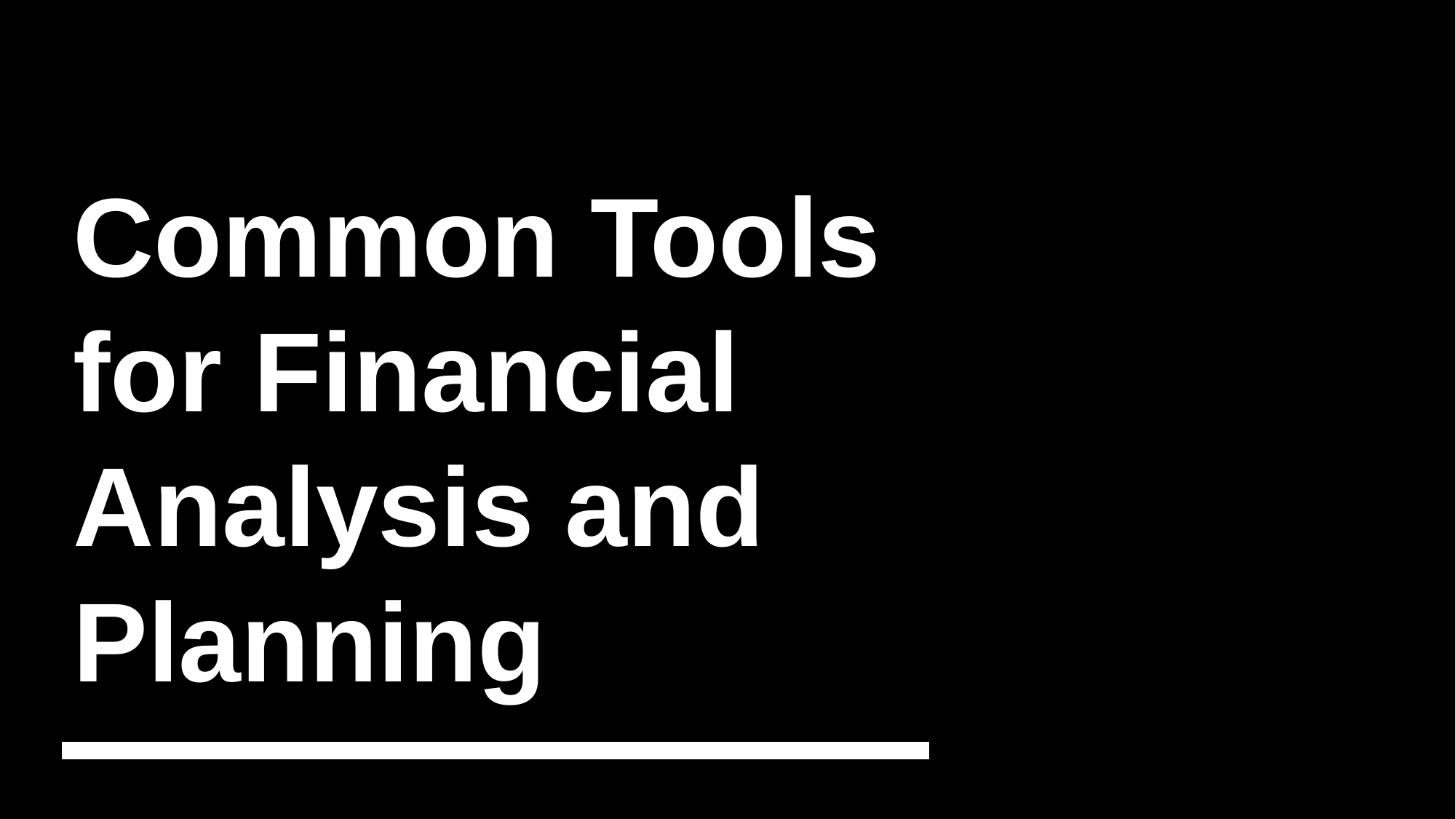

# Common Tools for Financial Analysis and Planning